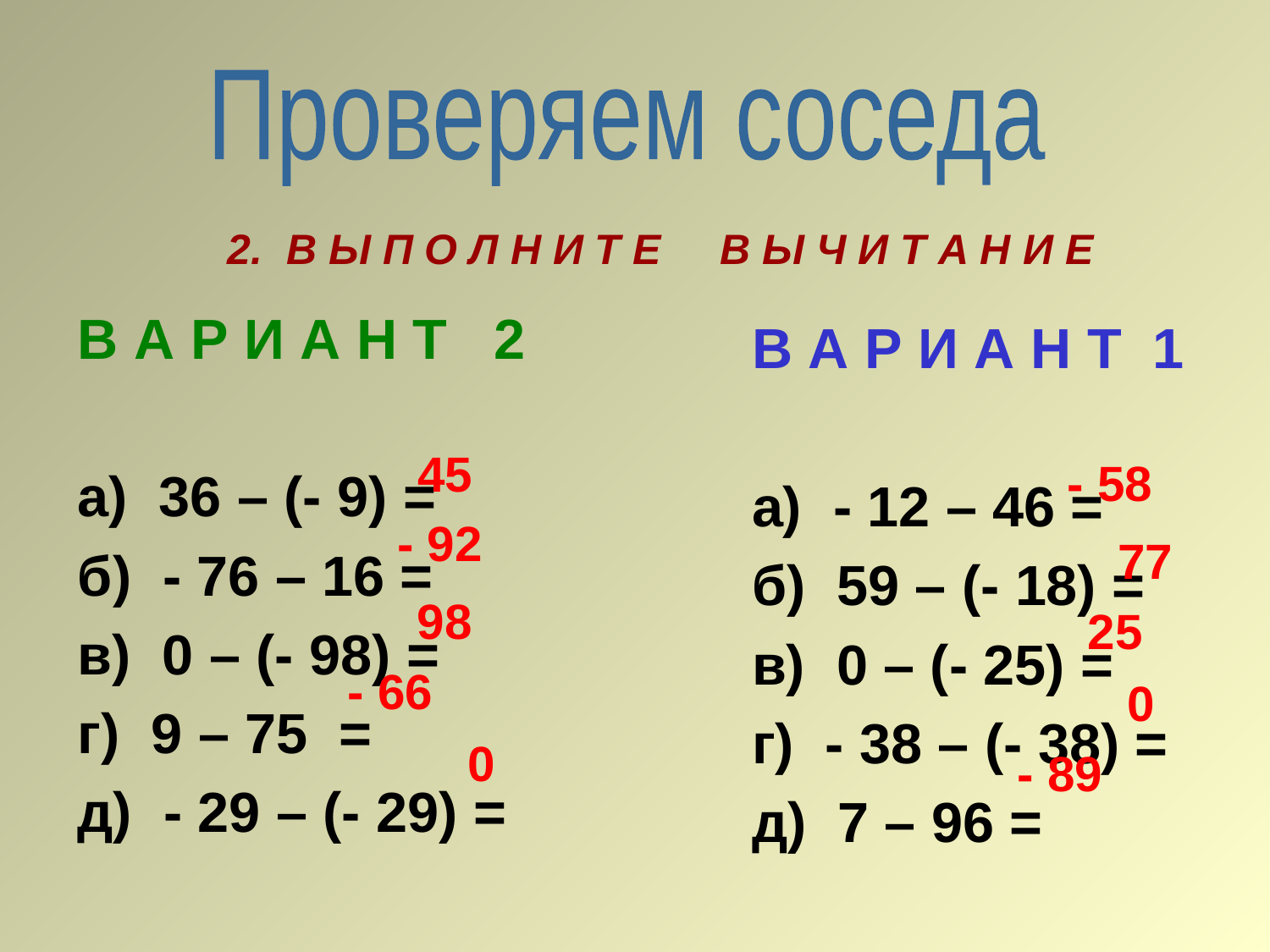

Проверяем соседа
2.  В Ы П О Л Н И Т Е     В Ы Ч И Т А Н И Е

В А Р И А Н Т   2

а)  36 – (- 9) =
б)  - 76 – 16 =
в)  0 – (- 98) =
г)  9 – 75  =
д)  - 29 – (- 29) =

В А Р И А Н Т  1

а)  - 12 – 46 =
б)  59 – (- 18) =
в)  0 – (- 25) =
г)  - 38 – (- 38) =
д)  7 – 96 =

45
- 58
- 92
77
98
25
- 66
0
0
- 89